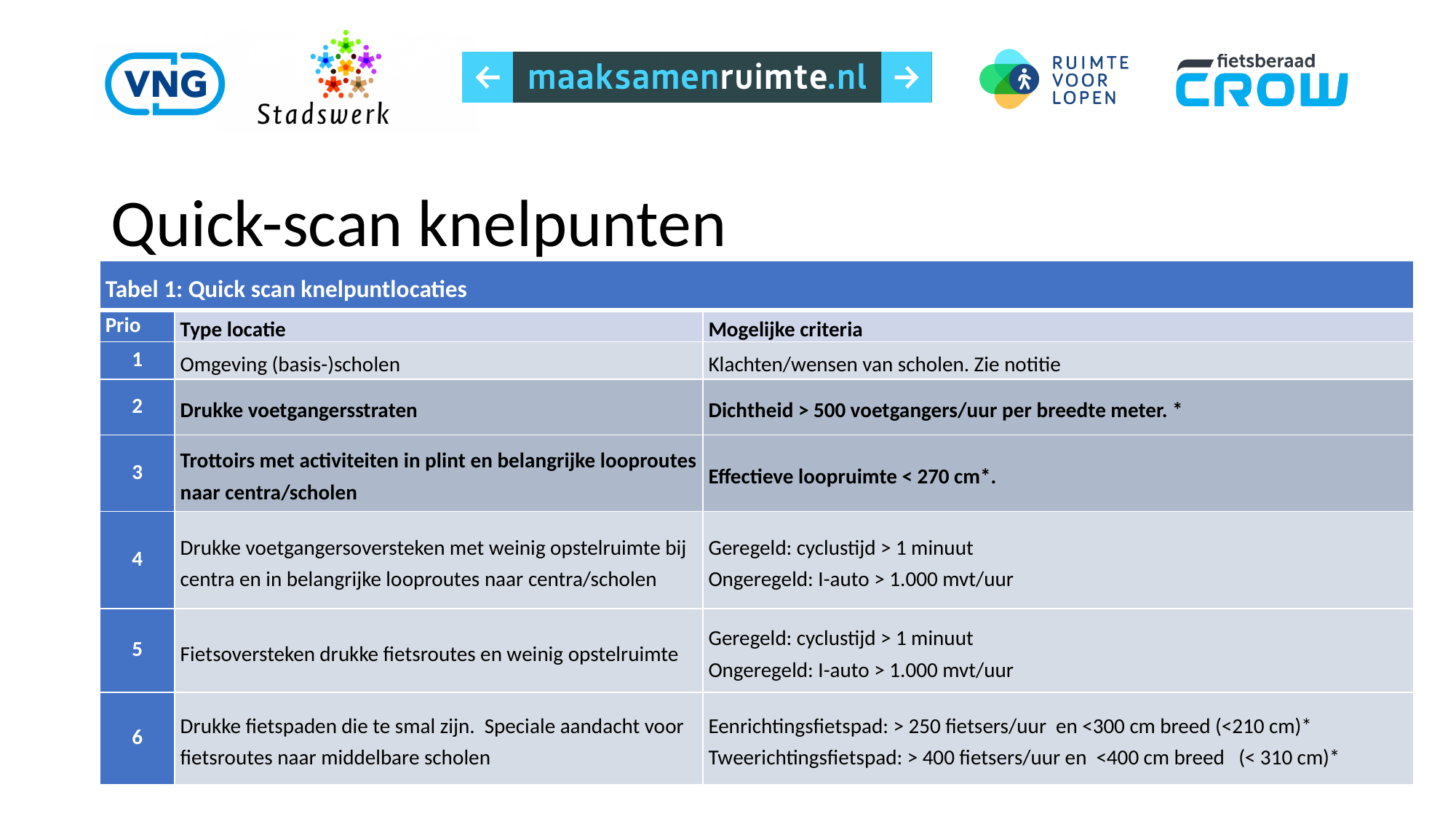

# Quick-scan knelpunten
| Tabel 1: Quick scan knelpuntlocaties |  |  |
| --- | --- | --- |
| Prio | Type locatie | Mogelijke criteria |
| 1 | Omgeving (basis-)scholen | Klachten/wensen van scholen. Zie notitie |
| 2 | Drukke voetgangersstraten | Dichtheid > 500 voetgangers/uur per breedte meter. \* |
| 3 | Trottoirs met activiteiten in plint en belangrijke looproutes naar centra/scholen | Effectieve loopruimte < 270 cm\*. |
| 4 | Drukke voetgangersoversteken met weinig opstelruimte bij centra en in belangrijke looproutes naar centra/scholen | Geregeld: cyclustijd > 1 minuut Ongeregeld: I-auto > 1.000 mvt/uur |
| 5 | Fietsoversteken drukke fietsroutes en weinig opstelruimte | Geregeld: cyclustijd > 1 minuut Ongeregeld: I-auto > 1.000 mvt/uur |
| 6 | Drukke fietspaden die te smal zijn. Speciale aandacht voor fietsroutes naar middelbare scholen | Eenrichtingsfietspad: > 250 fietsers/uur en <300 cm breed (<210 cm)\* Tweerichtingsfietspad: > 400 fietsers/uur en <400 cm breed (< 310 cm)\* |